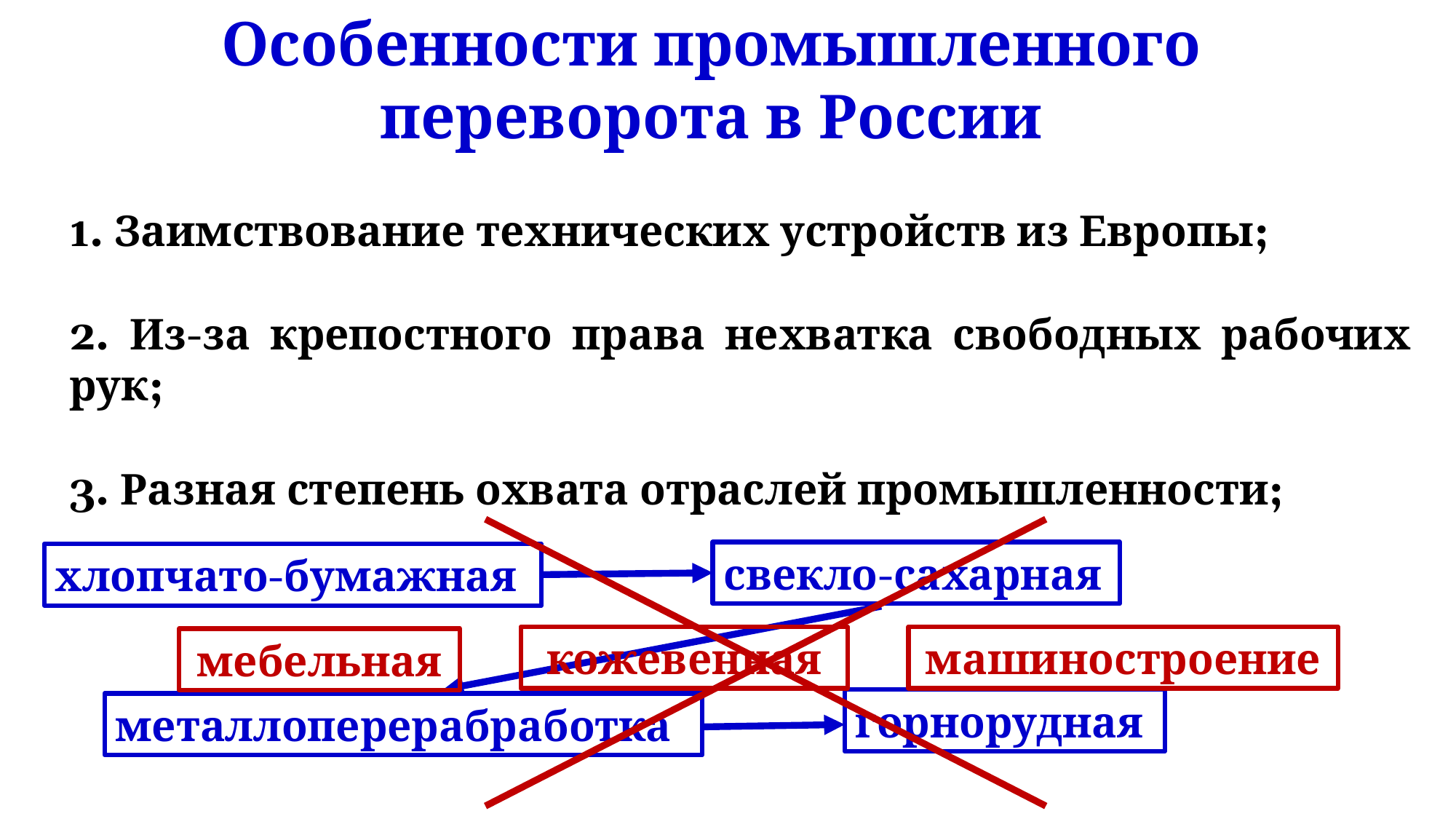

Особенности промышленного переворота в России
1. Заимствование технических устройств из Европы;
2. Из-за крепостного права нехватка свободных рабочих рук;
3. Разная степень охвата отраслей промышленности;
кожевенная
машиностроение
мебельная
свекло-сахарная
хлопчато-бумажная
горнорудная
металлоперерабработка